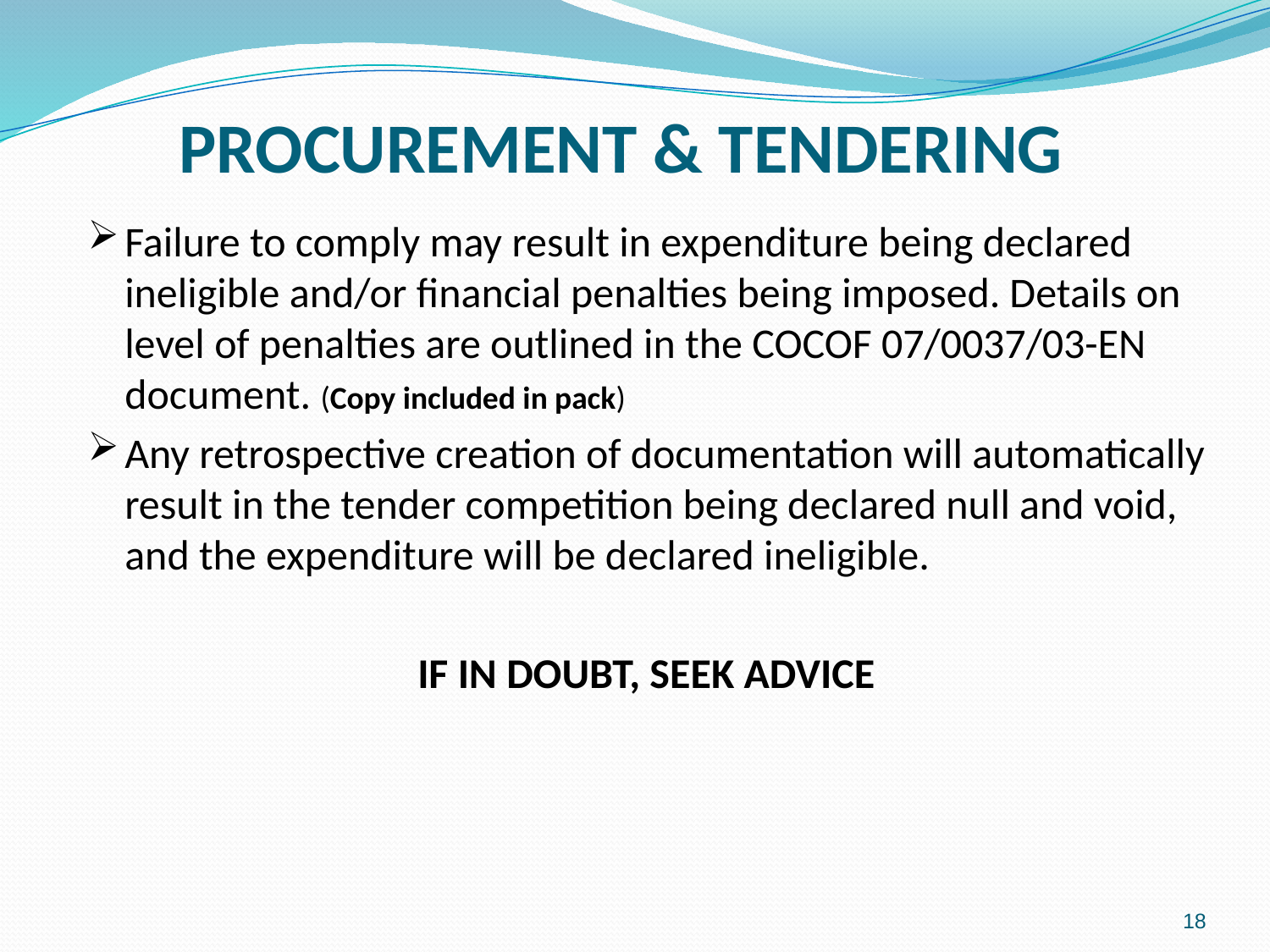

# PROCUREMENT & TENDERING
Failure to comply may result in expenditure being declared ineligible and/or financial penalties being imposed. Details on level of penalties are outlined in the COCOF 07/0037/03-EN document. (Copy included in pack)
Any retrospective creation of documentation will automatically result in the tender competition being declared null and void, and the expenditure will be declared ineligible.

IF IN DOUBT, SEEK ADVICE

18